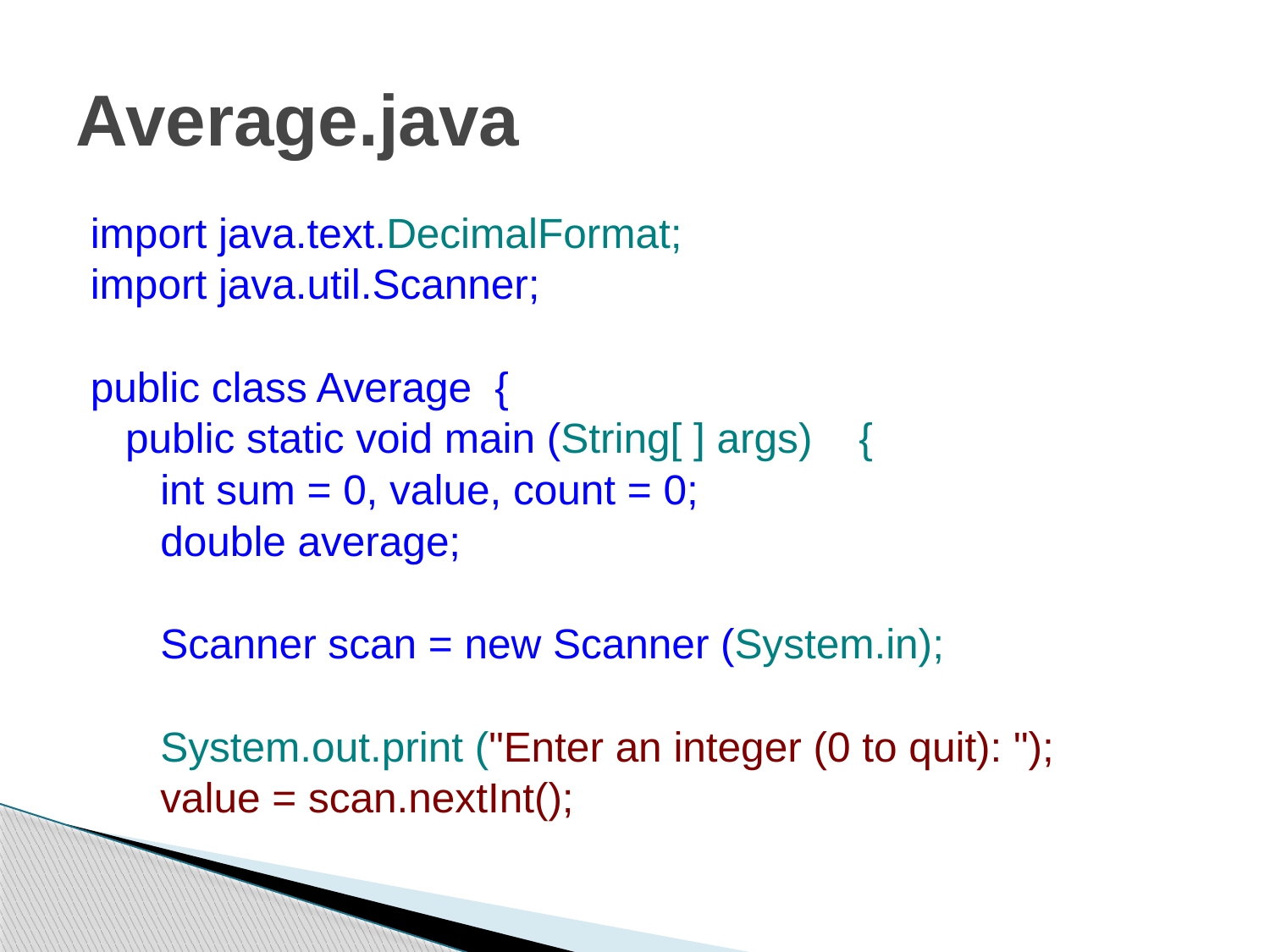

# Average.java
import java.text.DecimalFormat;
import java.util.Scanner;

public class Average  {
   public static void main (String[ ] args)    {
      int sum = 0, value, count = 0;
      double average;

      Scanner scan = new Scanner (System.in);

      System.out.print ("Enter an integer (0 to quit): ");
      value = scan.nextInt();